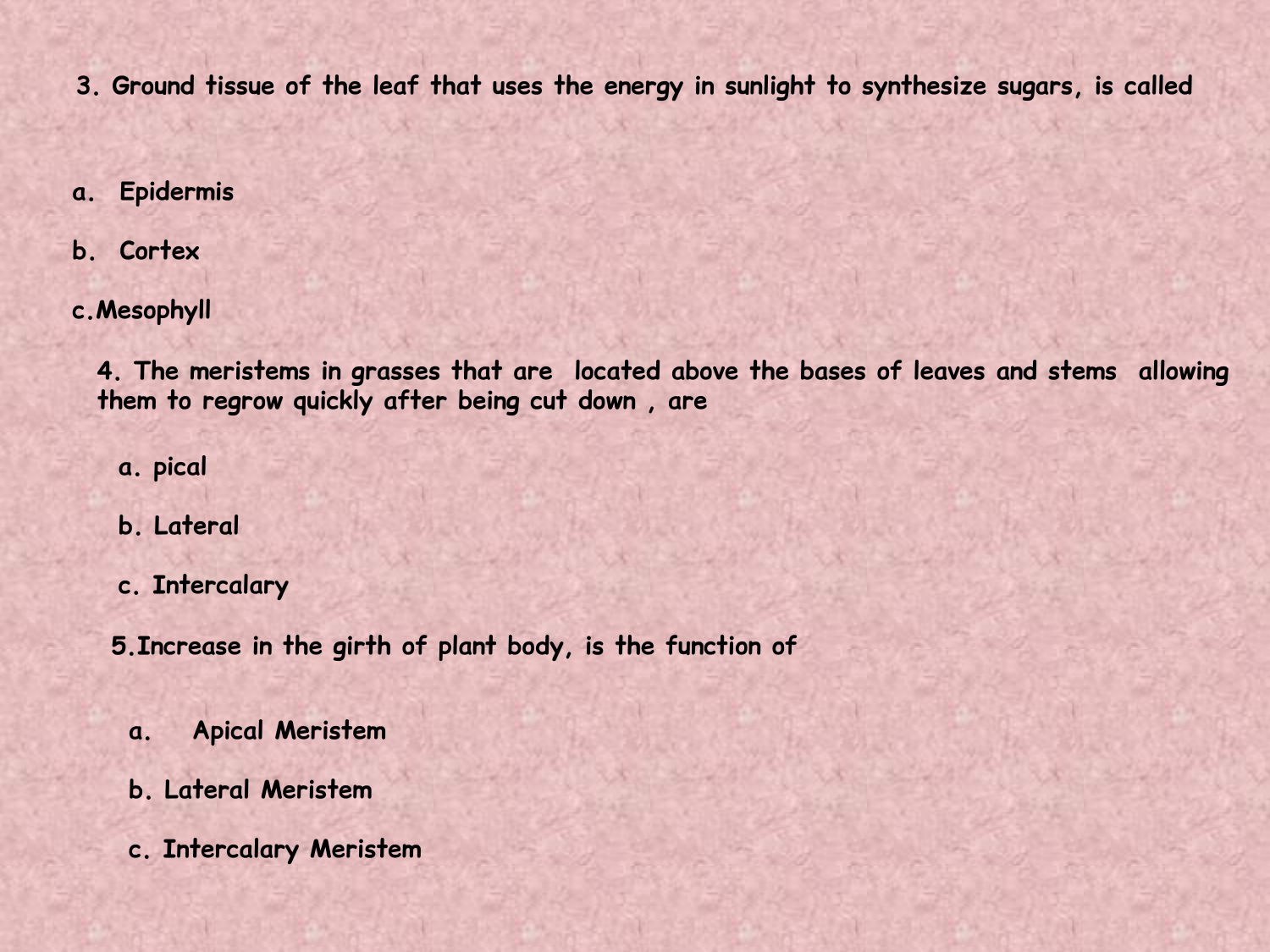

3. Ground tissue of the leaf that uses the energy in sunlight to synthesize sugars, is called
Epidermis

Cortex

c.Mesophyll

4. The meristems in grasses that are  located above the bases of leaves and stems  allowing them to regrow quickly after being cut down , are

a. pical

b. Lateral

c. Intercalary
5.Increase in the girth of plant body, is the function of
Apical Meristem

b. Lateral Meristem

c. Intercalary Meristem